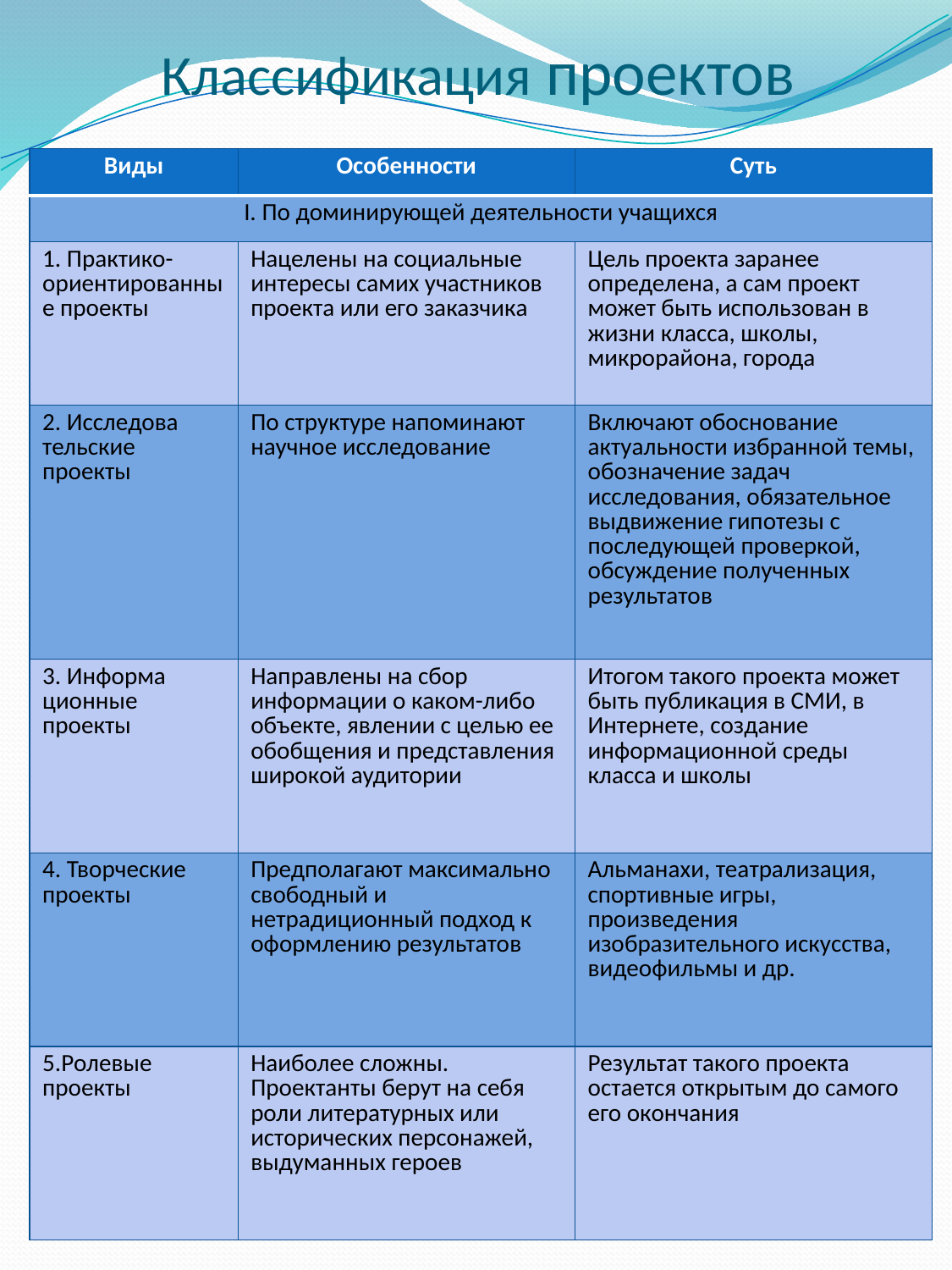

# Классификация проектов
| Виды | Особенности | Суть |
| --- | --- | --- |
| I. По доминирующей деятельности учащихся |  |  |
| 1. Практико-ориентированные проекты | Нацелены на социальные интересы самих участников проекта или его заказчика | Цель проекта заранее определена, а сам проект может быть использован в жизни класса, школы, микрорайона, города |
| 2. Исследова тельские проекты | По структуре напоминают научное исследование | Включают обоснование актуальности избранной темы, обозначение задач исследования, обязательное выдвижение гипотезы с последующей проверкой, обсуждение полученных результатов |
| 3. Информа ционные проекты | Направлены на сбор информации о каком-либо объекте, явлении с целью ее обобщения и представления широкой аудитории | Итогом такого проекта может быть публикация в СМИ, в Интернете, создание информационной среды класса и школы |
| 4. Творческие проекты | Предполагают максимально свободный и нетрадиционный подход к оформлению результатов | Альманахи, театрализация, спортивные игры, произведения изобразительного искусства, видеофильмы и др. |
| 5.Ролевые проекты | Наиболее сложны. Проектанты берут на себя роли литературных или исторических персонажей, выдуманных героев | Результат такого проекта остается открытым до самого его окончания |